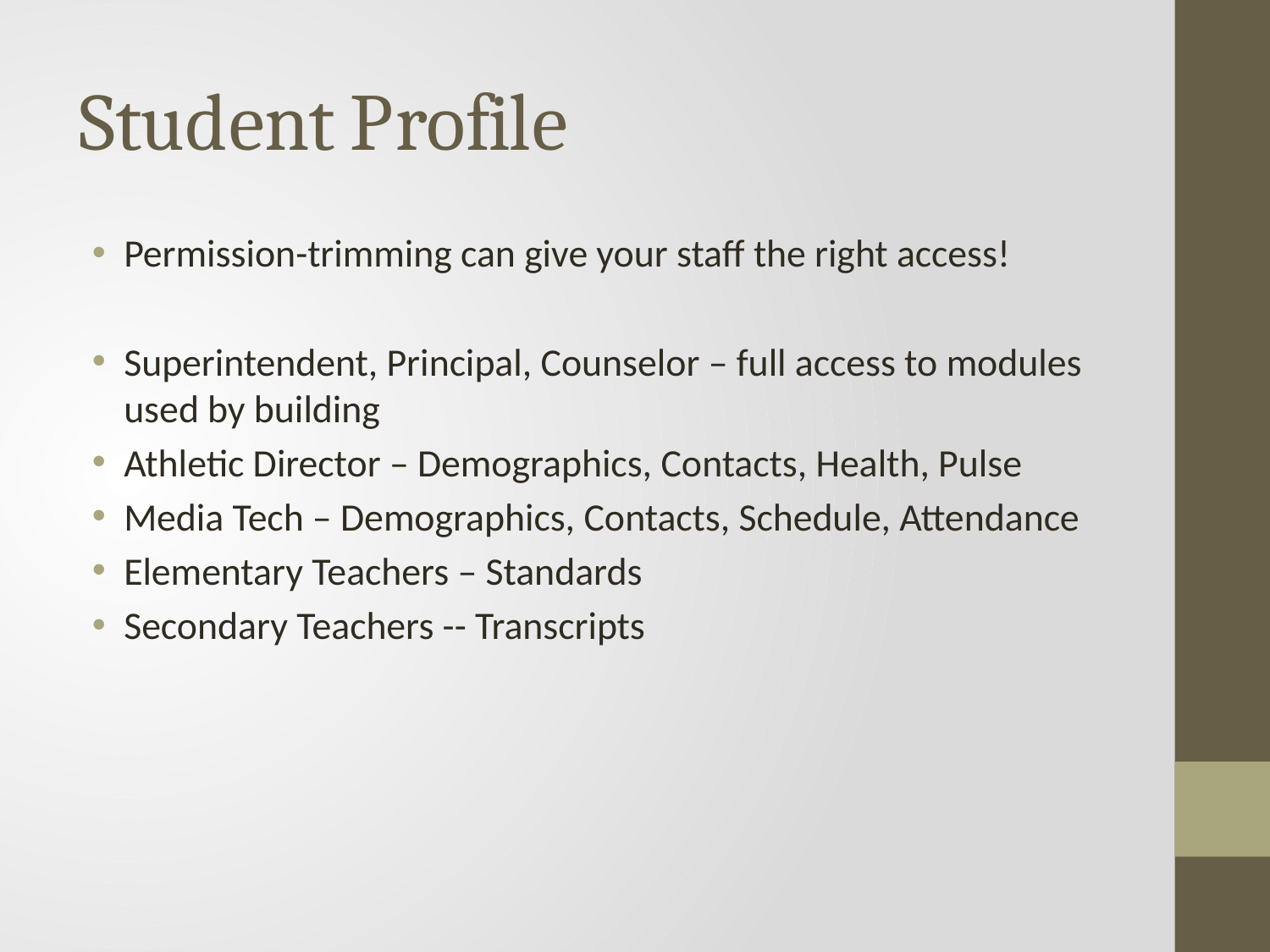

# Student Profile
Permission-trimming can give your staff the right access!

Superintendent, Principal, Counselor – full access to modules used by building
Athletic Director – Demographics, Contacts, Health, Pulse
Media Tech – Demographics, Contacts, Schedule, Attendance
Elementary Teachers – Standards
Secondary Teachers -- Transcripts